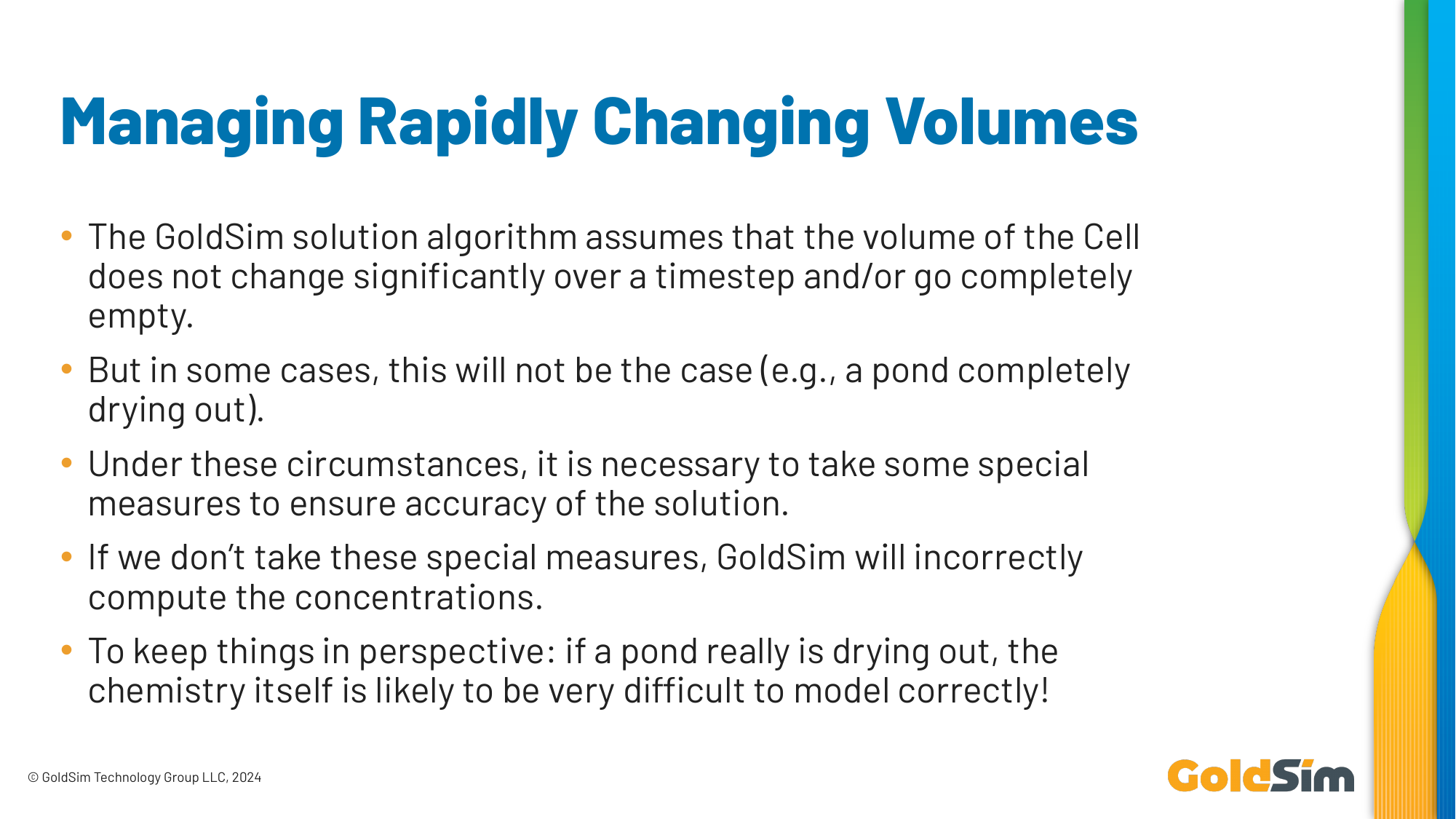

# Managing Rapidly Changing Volumes
The GoldSim solution algorithm assumes that the volume of the Cell does not change significantly over a timestep and/or go completely empty.
But in some cases, this will not be the case (e.g., a pond completely drying out).
Under these circumstances, it is necessary to take some special measures to ensure accuracy of the solution.
If we don’t take these special measures, GoldSim will incorrectly compute the concentrations.
To keep things in perspective: if a pond really is drying out, the chemistry itself is likely to be very difficult to model correctly!

© GoldSim Technology Group LLC, 2024